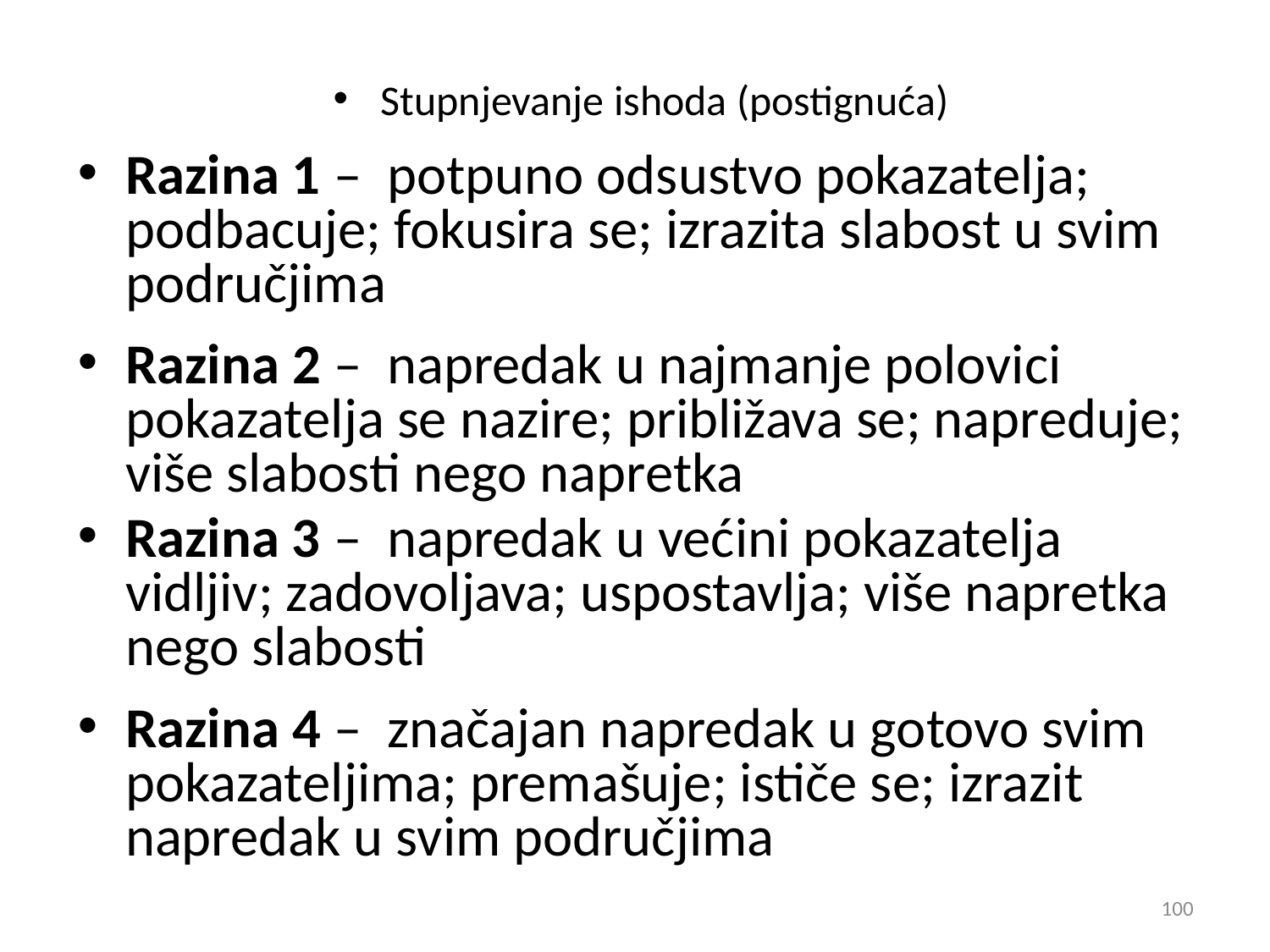

Stupnjevanje ishoda (postignuća)

Razina 1 –  potpuno odsustvo pokazatelja; podbacuje; fokusira se; izrazita slabost u svim područjima

Razina 2 –  napredak u najmanje polovici pokazatelja se nazire; približava se; napreduje; više slabosti nego napretka
Razina 3 –  napredak u većini pokazatelja vidljiv; zadovoljava; uspostavlja; više napretka nego slabosti

Razina 4 –  značajan napredak u gotovo svim pokazateljima; premašuje; ističe se; izrazit napredak u svim područjima
100